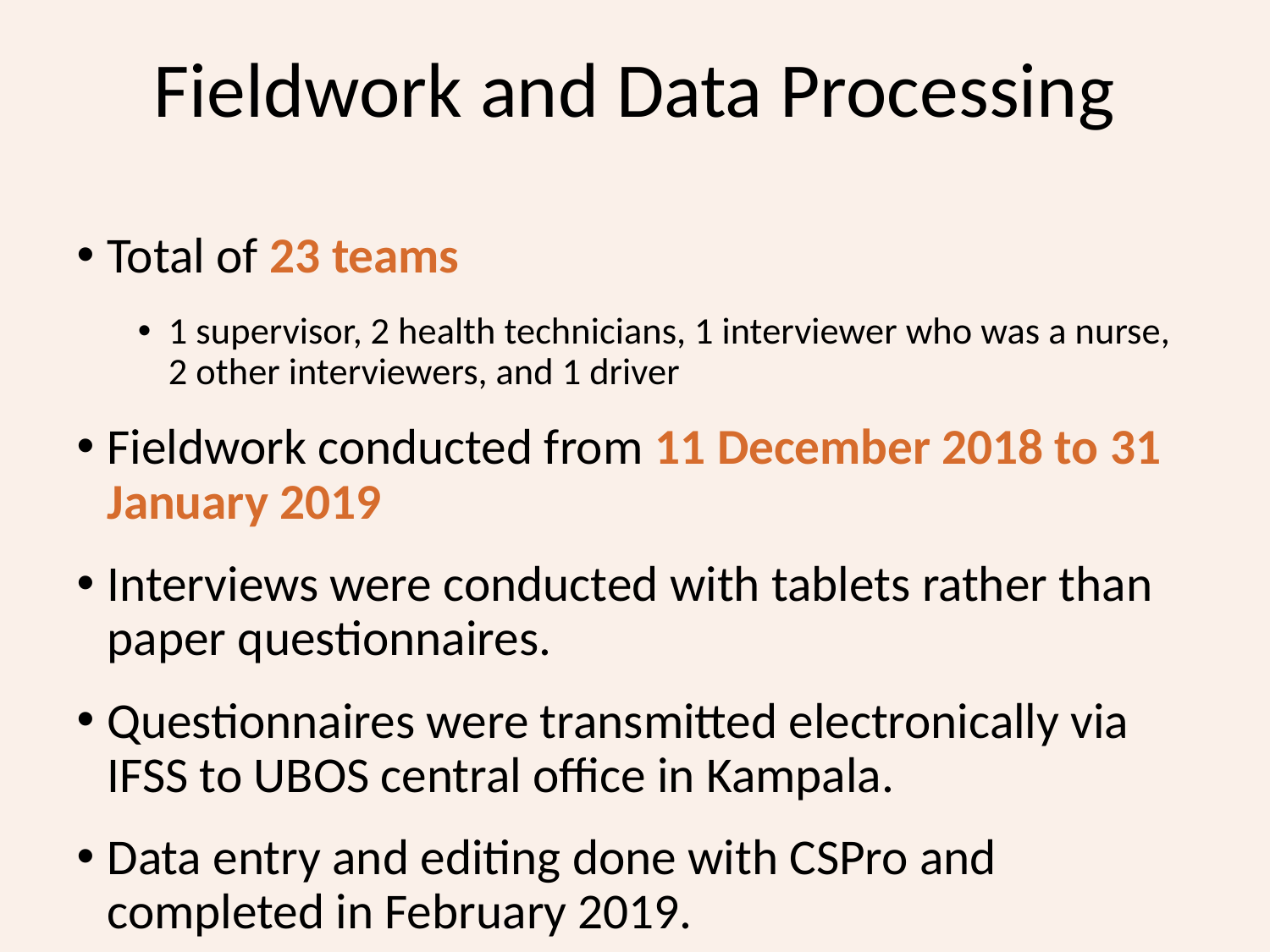

# Fieldwork and Data Processing
Total of 23 teams
1 supervisor, 2 health technicians, 1 interviewer who was a nurse, 2 other interviewers, and 1 driver
Fieldwork conducted from 11 December 2018 to 31 January 2019
Interviews were conducted with tablets rather than paper questionnaires.
Questionnaires were transmitted electronically via IFSS to UBOS central office in Kampala.
Data entry and editing done with CSPro and completed in February 2019.